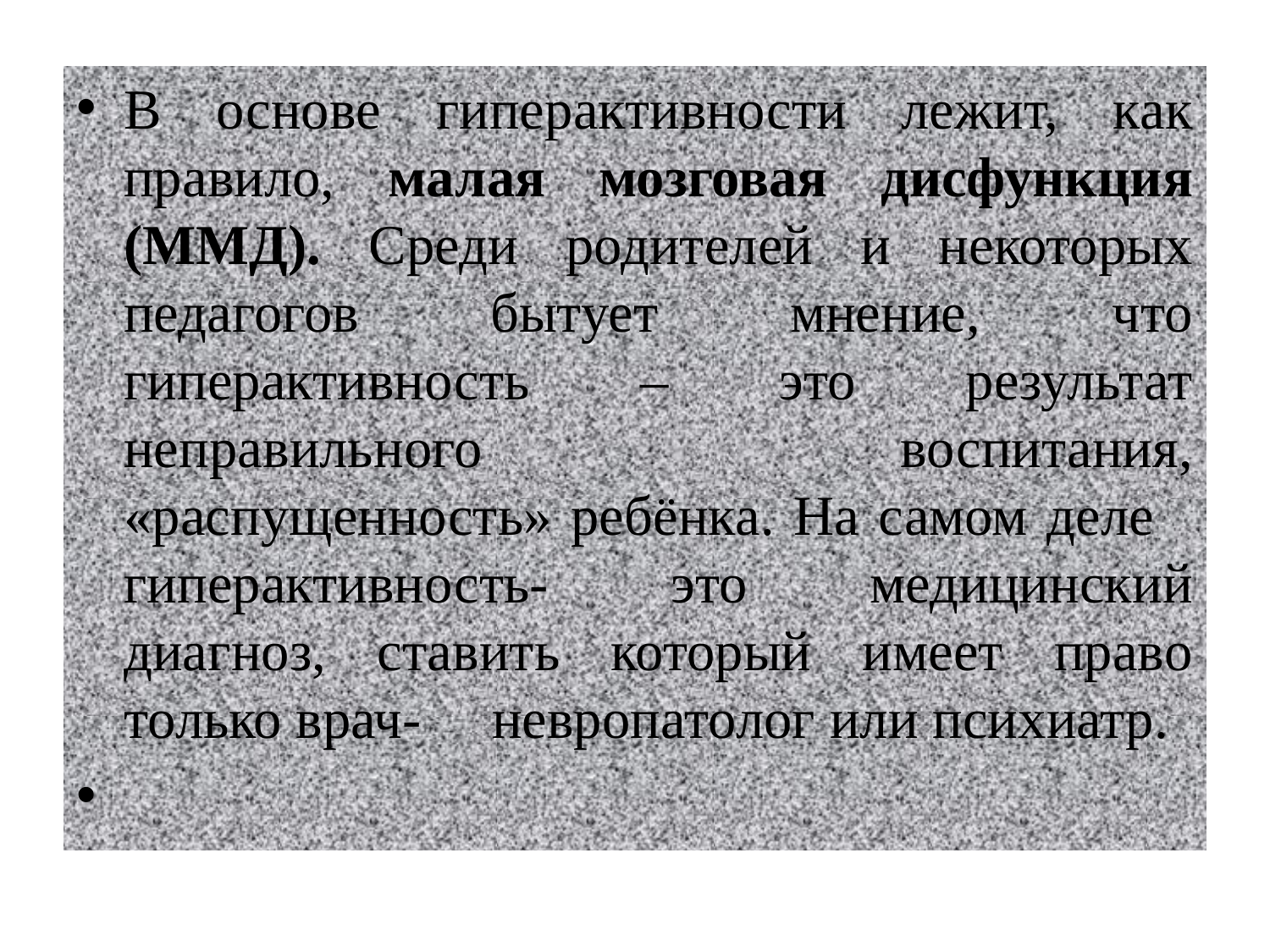

#
В основе гиперактивности лежит, как правило, малая мозговая дисфункция (ММД). Среди родителей и некоторых педагогов бытует мнение, что гиперактивность – это результат неправильного воспитания, «распущенность» ребёнка. На самом деле   гиперактивность- это медицинский диагноз, ставить который имеет право только врач-     невропатолог или психиатр.